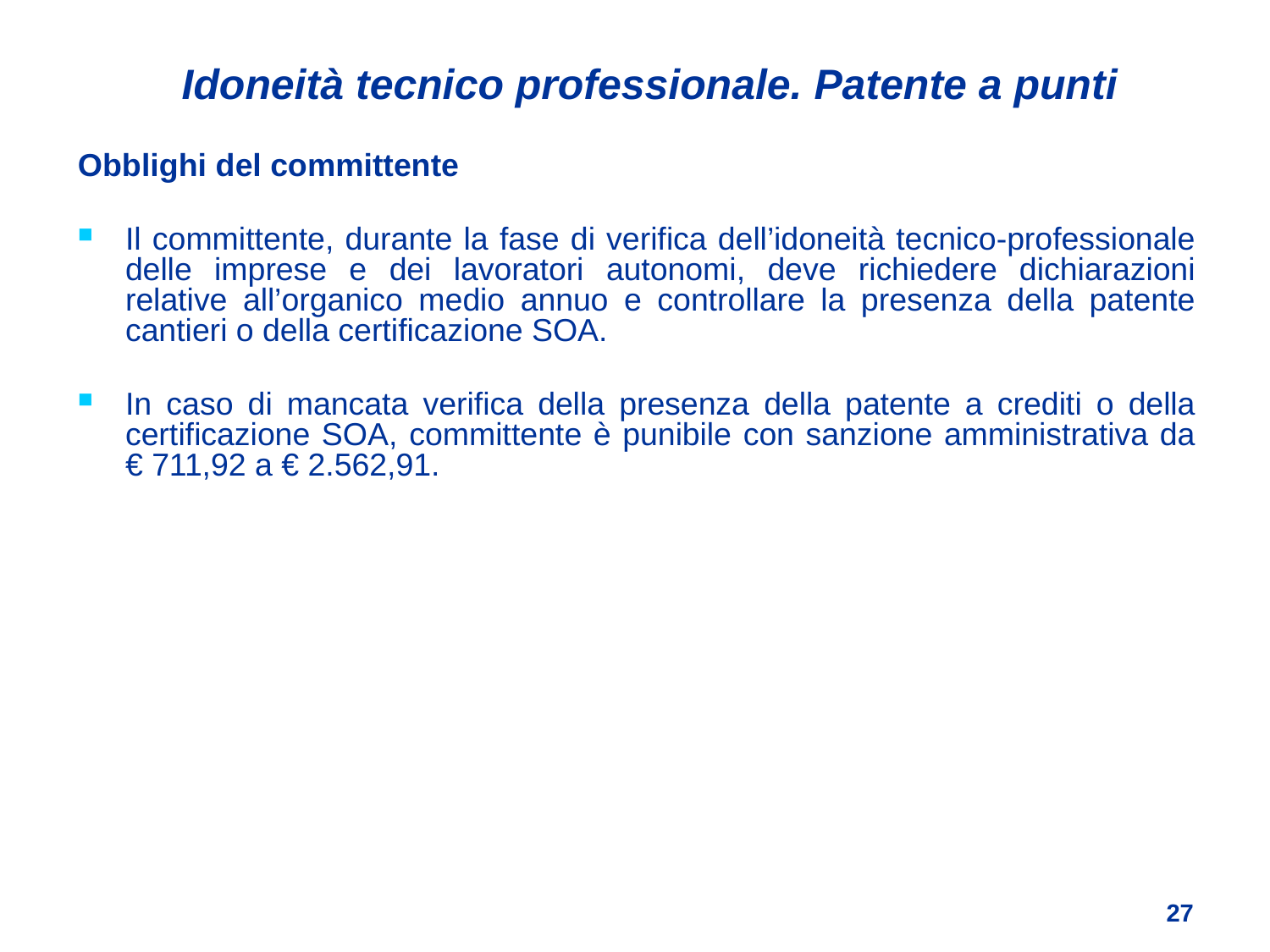

Idoneità tecnico professionale. Patente a punti

Obblighi del committente

Il committente, durante la fase di verifica dell’idoneità tecnico-professionale delle imprese e dei lavoratori autonomi, deve richiedere dichiarazioni relative all’organico medio annuo e controllare la presenza della patente cantieri o della certificazione SOA.

In caso di mancata verifica della presenza della patente a crediti o della certificazione SOA, committente è punibile con sanzione amministrativa da € 711,92 a € 2.562,91.

27